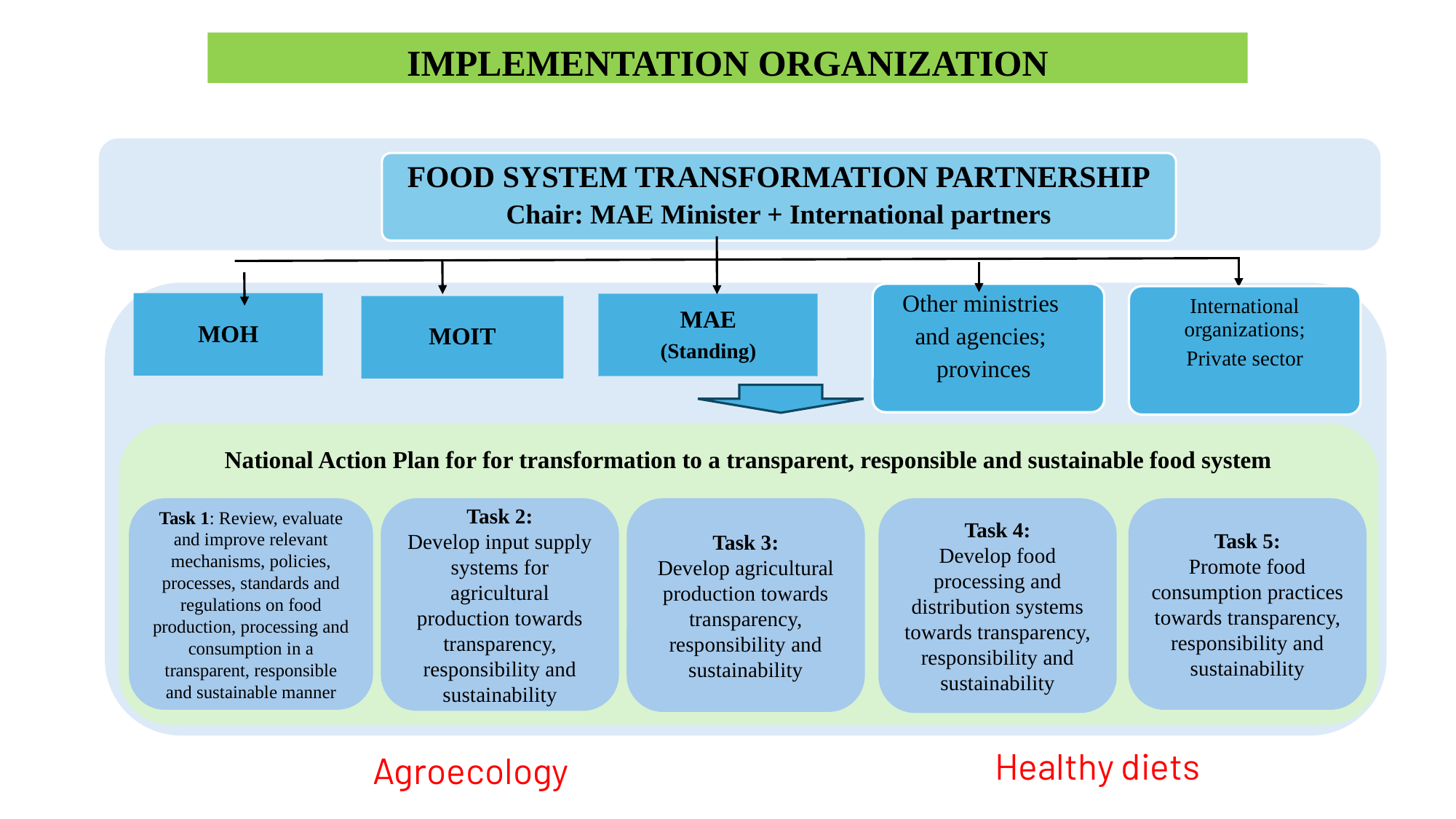

IMPLEMENTATION ORGANIZATION

FOOD SYSTEM TRANSFORMATION PARTNERSHIP
Chair: MAE Minister + International partners

Other ministries
and agencies;
provinces

MOH
MAE
(Standing)

National Action Plan for for transformation to a transparent, responsible and sustainable food system
Task 1: Review, evaluate and improve relevant mechanisms, policies, processes, standards and regulations on food production, processing and consumption in a transparent, responsible and sustainable manner
Task 2:
Develop input supply systems for agricultural production towards transparency, responsibility and sustainability
Task 3:
Develop agricultural production towards transparency, responsibility and sustainability
Task 4:
Develop food processing and distribution systems towards transparency, responsibility and sustainability
Task 5:
Promote food consumption practices towards transparency, responsibility and sustainability
International organizations;
Private sector
MOIT
Healthy diets
Agroecology